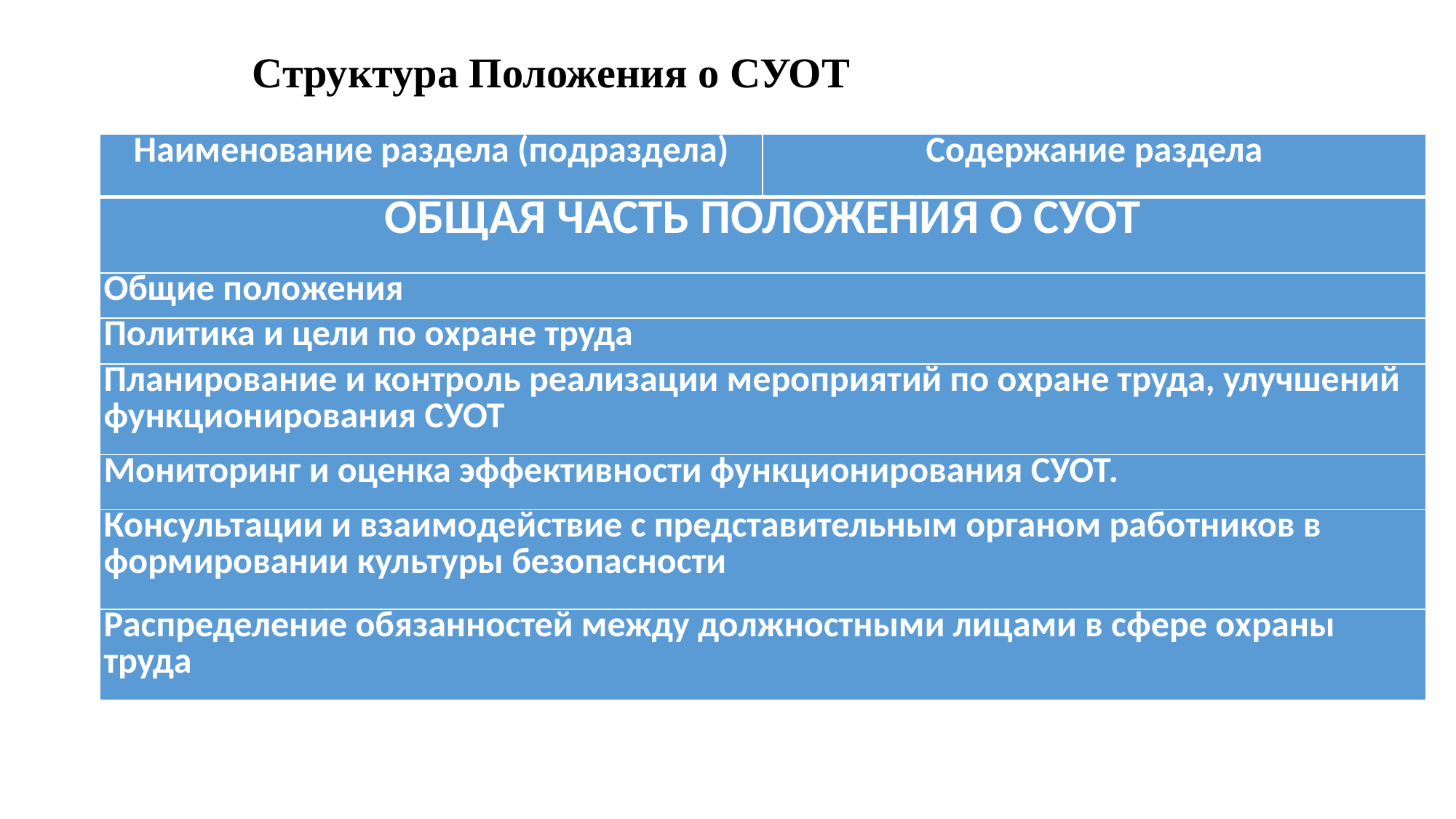

# Структура Положения о СУОТ
| Наименование раздела (подраздела) | Содержание раздела |
| --- | --- |
| Общая часть Положения о СУОТ |  |
| Общие положения |  |
| Политика и цели по охране труда |  |
| Планирование и контроль реализации мероприятий по охране труда, улучшений функционирования СУОТ |  |
| Мониторинг и оценка эффективности функционирования СУОТ. |  |
| Консультации и взаимодействие с представительным органом работников в формировании культуры безопасности |  |
| Распределение обязанностей между должностными лицами в сфере охраны труда |  |